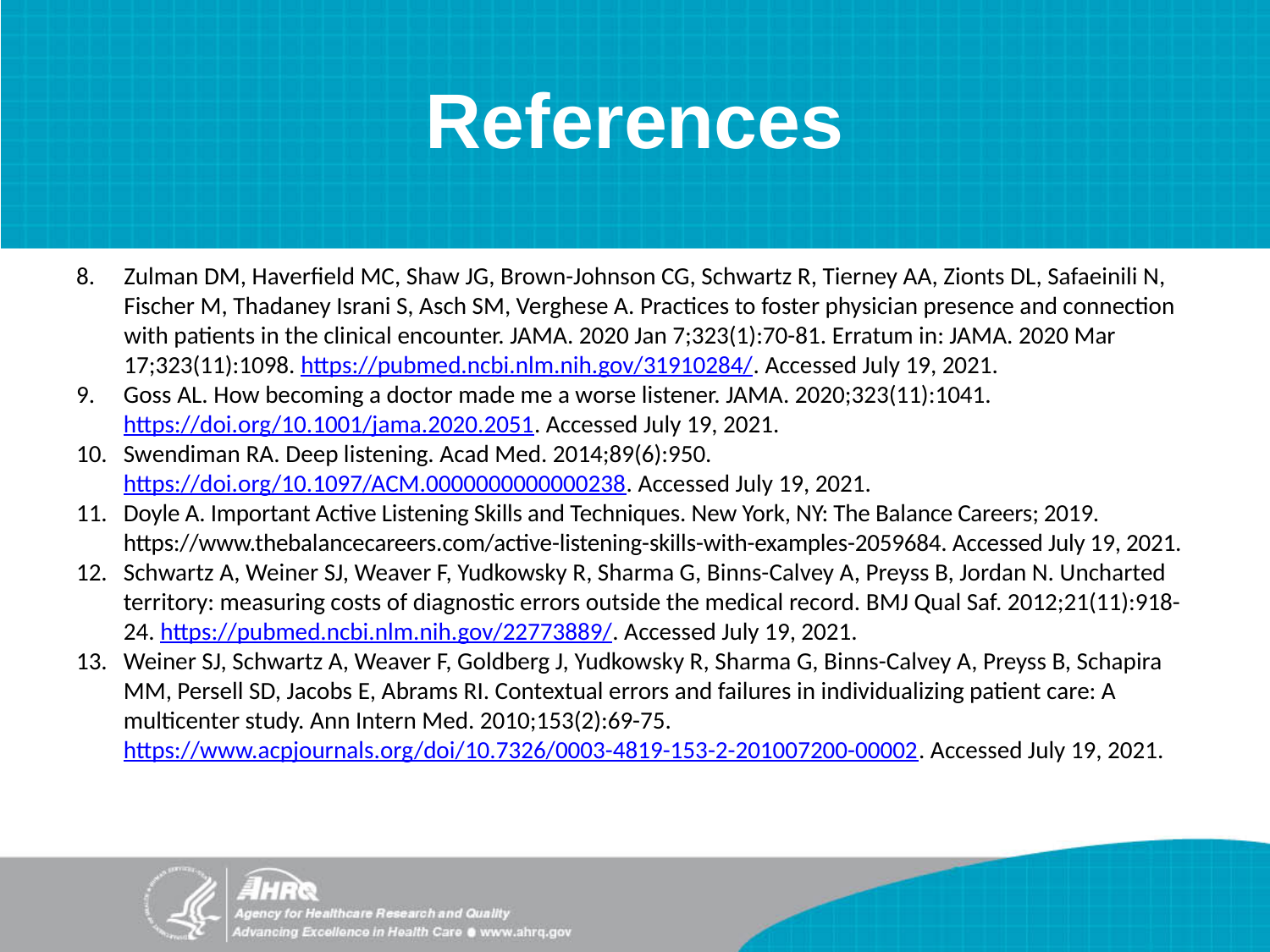

# References
Zulman DM, Haverfield MC, Shaw JG, Brown-Johnson CG, Schwartz R, Tierney AA, Zionts DL, Safaeinili N, Fischer M, Thadaney Israni S, Asch SM, Verghese A. Practices to foster physician presence and connection with patients in the clinical encounter. JAMA. 2020 Jan 7;323(1):70-81. Erratum in: JAMA. 2020 Mar 17;323(11):1098. https://pubmed.ncbi.nlm.nih.gov/31910284/. Accessed July 19, 2021.
Goss AL. How becoming a doctor made me a worse listener. JAMA. 2020;323(11):1041. https://doi.org/10.1001/jama.2020.2051. Accessed July 19, 2021.
Swendiman RA. Deep listening. Acad Med. 2014;89(6):950. https://doi.org/10.1097/ACM.0000000000000238. Accessed July 19, 2021.
Doyle A. Important Active Listening Skills and Techniques. New York, NY: The Balance Careers; 2019. https://www.thebalancecareers.com/active-listening-skills-with-examples-2059684. Accessed July 19, 2021.
Schwartz A, Weiner SJ, Weaver F, Yudkowsky R, Sharma G, Binns-Calvey A, Preyss B, Jordan N. Uncharted territory: measuring costs of diagnostic errors outside the medical record. BMJ Qual Saf. 2012;21(11):918-24. https://pubmed.ncbi.nlm.nih.gov/22773889/. Accessed July 19, 2021.
Weiner SJ, Schwartz A, Weaver F, Goldberg J, Yudkowsky R, Sharma G, Binns-Calvey A, Preyss B, Schapira MM, Persell SD, Jacobs E, Abrams RI. Contextual errors and failures in individualizing patient care: A multicenter study. Ann Intern Med. 2010;153(2):69-75. https://www.acpjournals.org/doi/10.7326/0003-4819-153-2-201007200-00002. Accessed July 19, 2021.